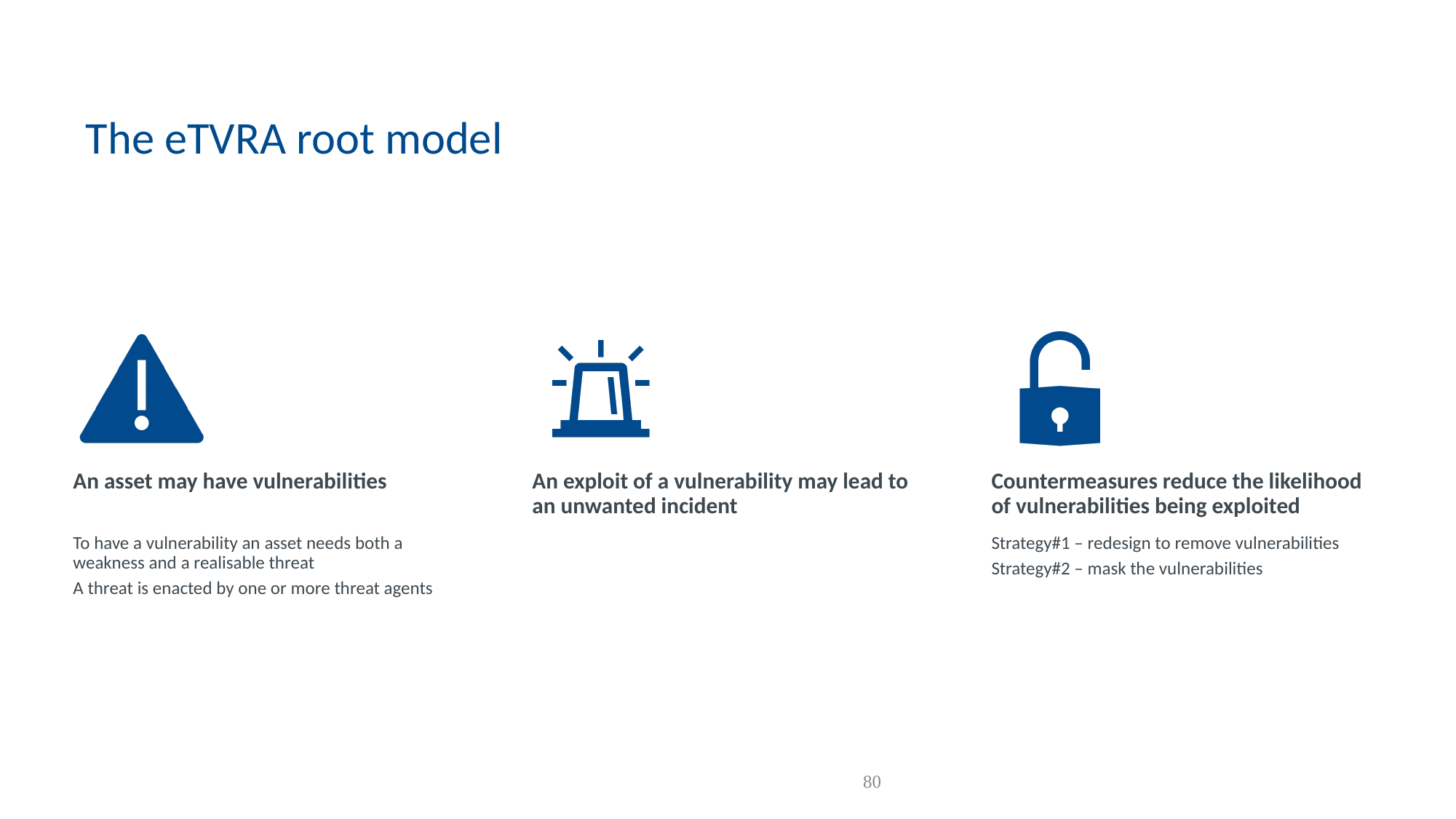

# The eTVRA root model
An asset may have vulnerabilities
To have a vulnerability an asset needs both a weakness and a realisable threat
A threat is enacted by one or more threat agents
An exploit of a vulnerability may lead to an unwanted incident
Countermeasures reduce the likelihood of vulnerabilities being exploited
Strategy#1 – redesign to remove vulnerabilities
Strategy#2 – mask the vulnerabilities
80